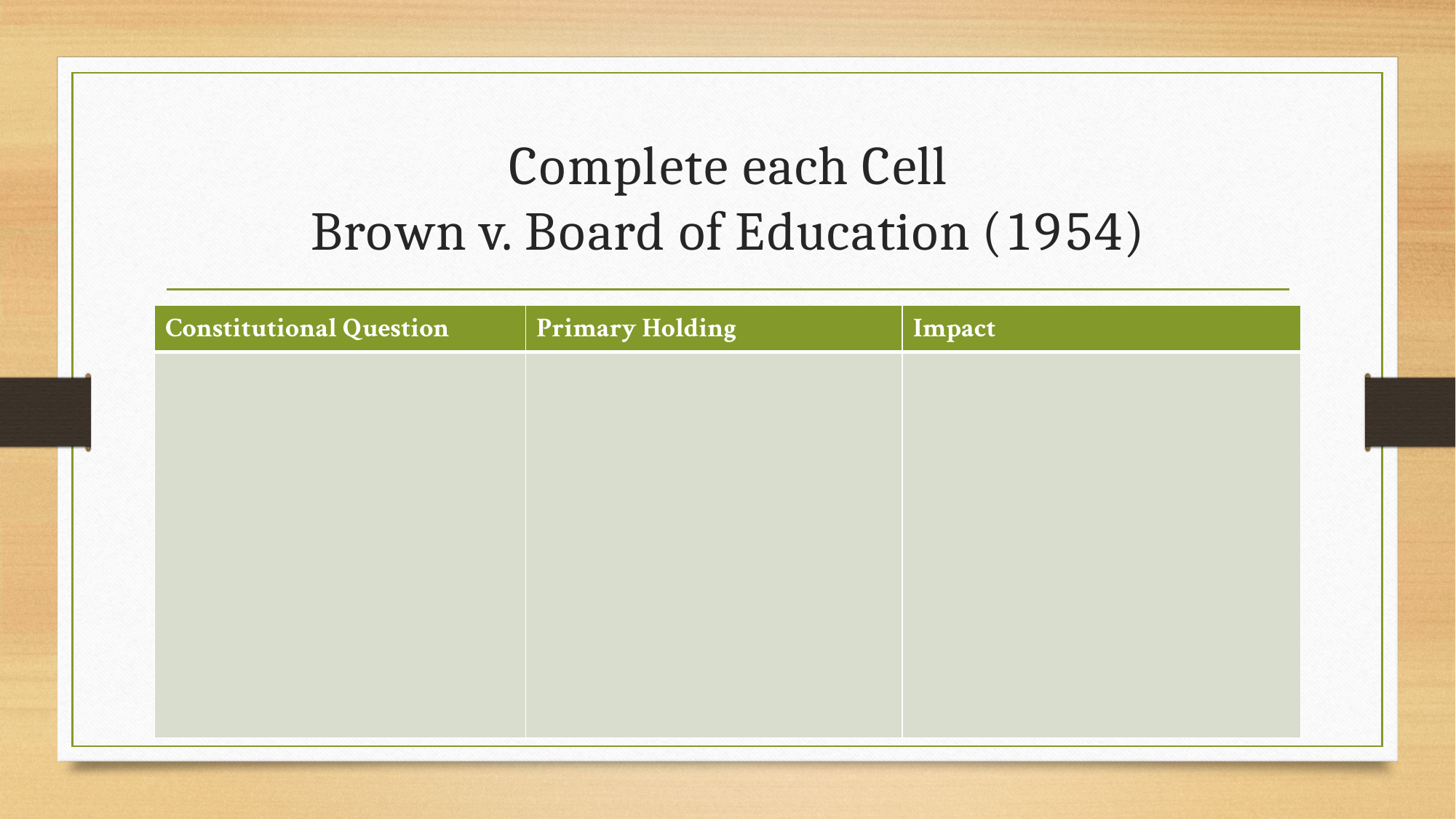

# Complete each Cell Brown v. Board of Education (1954)
| Constitutional Question | Primary Holding | Impact |
| --- | --- | --- |
|  |  |  |